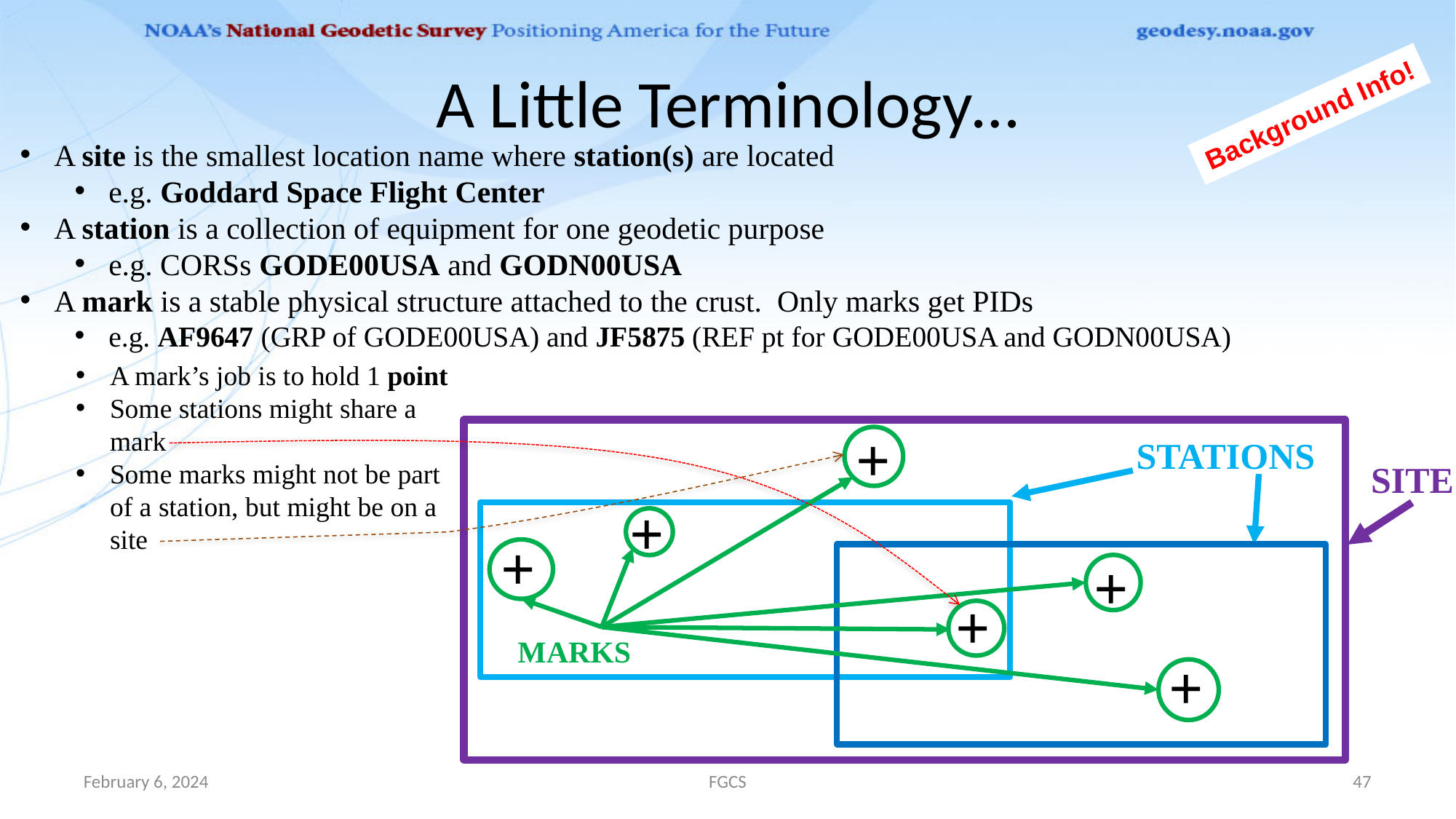

# A Little Terminology…
Background Info!
A site is the smallest location name where station(s) are located
e.g. Goddard Space Flight Center
A station is a collection of equipment for one geodetic purpose
e.g. CORSs GODE00USA and GODN00USA
A mark is a stable physical structure attached to the crust.  Only marks get PIDs
e.g. AF9647 (GRP of GODE00USA) and JF5875 (REF pt for GODE00USA and GODN00USA)
A mark’s job is to hold 1 point
Some stations might share a mark
Some marks might not be part of a station, but might be on a site
+
+
+
+
+
+

SITE

MARKS

STATIONS

February 6, 2024
FGCS
47